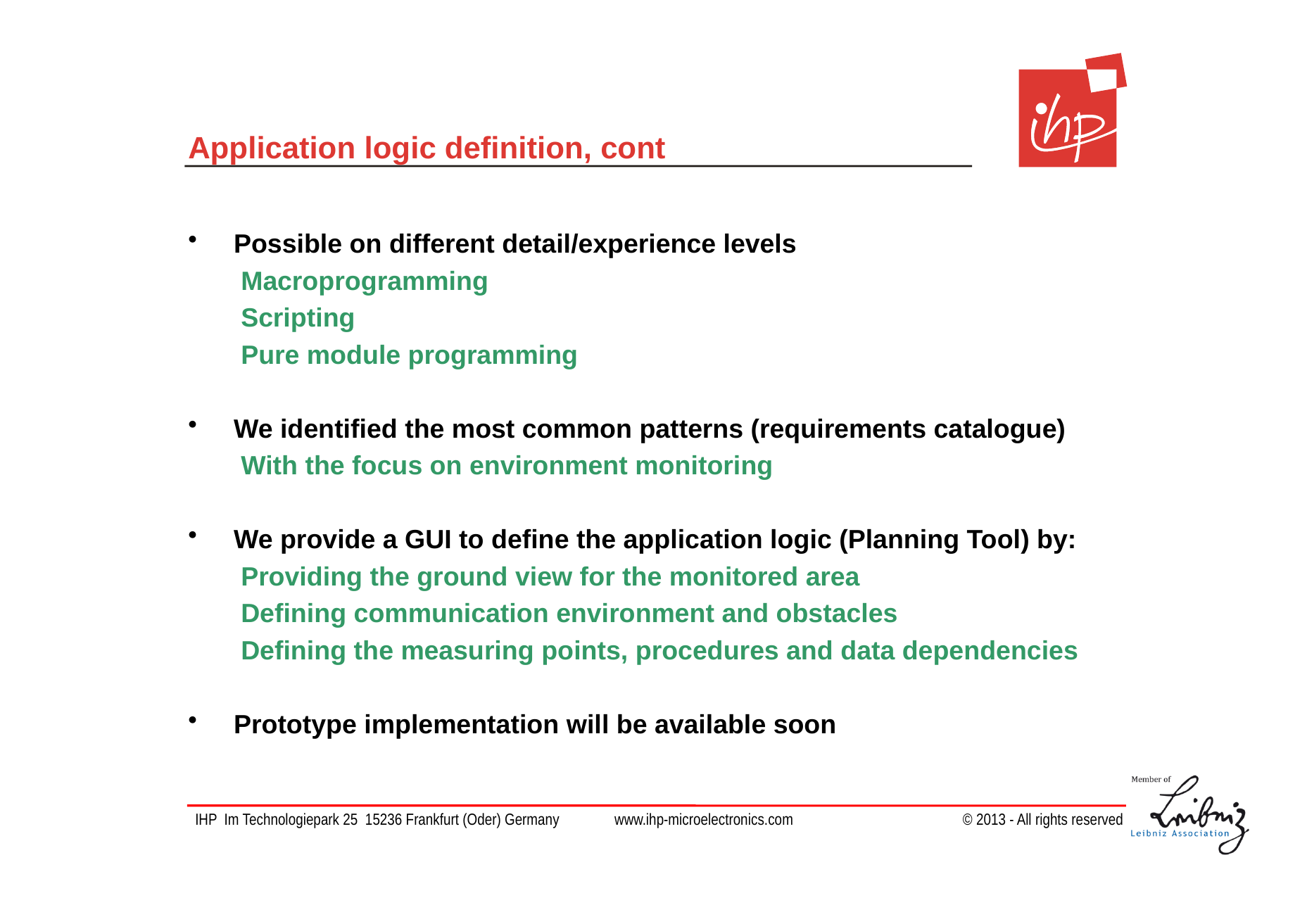

# Application logic definition, cont
Possible on different detail/experience levels
Macroprogramming
Scripting
Pure module programming

We identified the most common patterns (requirements catalogue)
With the focus on environment monitoring

We provide a GUI to define the application logic (Planning Tool) by:
Providing the ground view for the monitored area
Defining communication environment and obstacles
Defining the measuring points, procedures and data dependencies

Prototype implementation will be available soon